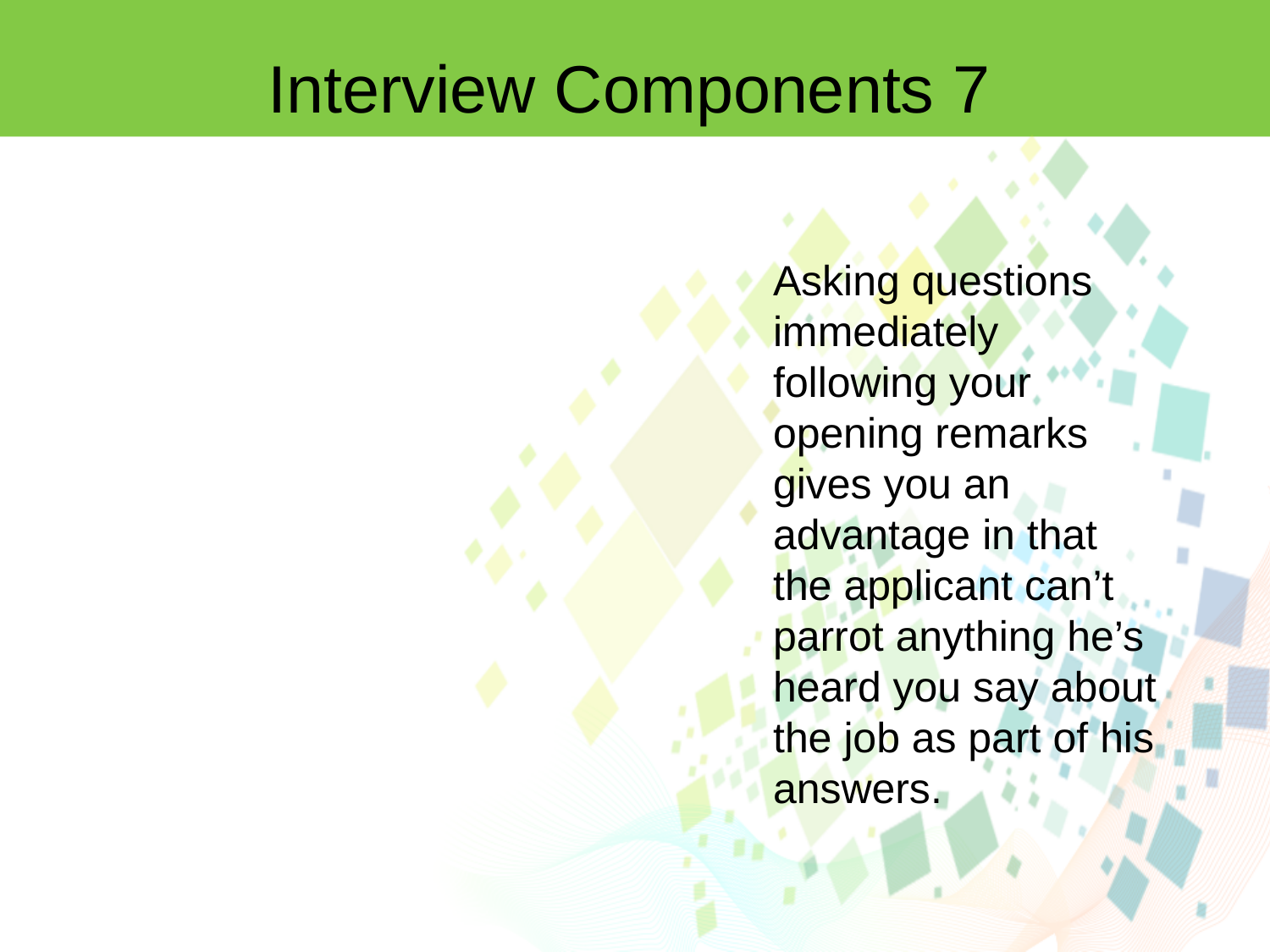

Interview Components 7
Asking questions immediately following your opening remarks gives you an advantage in that the applicant can’t parrot anything he’s heard you say about the job as part of his answers.